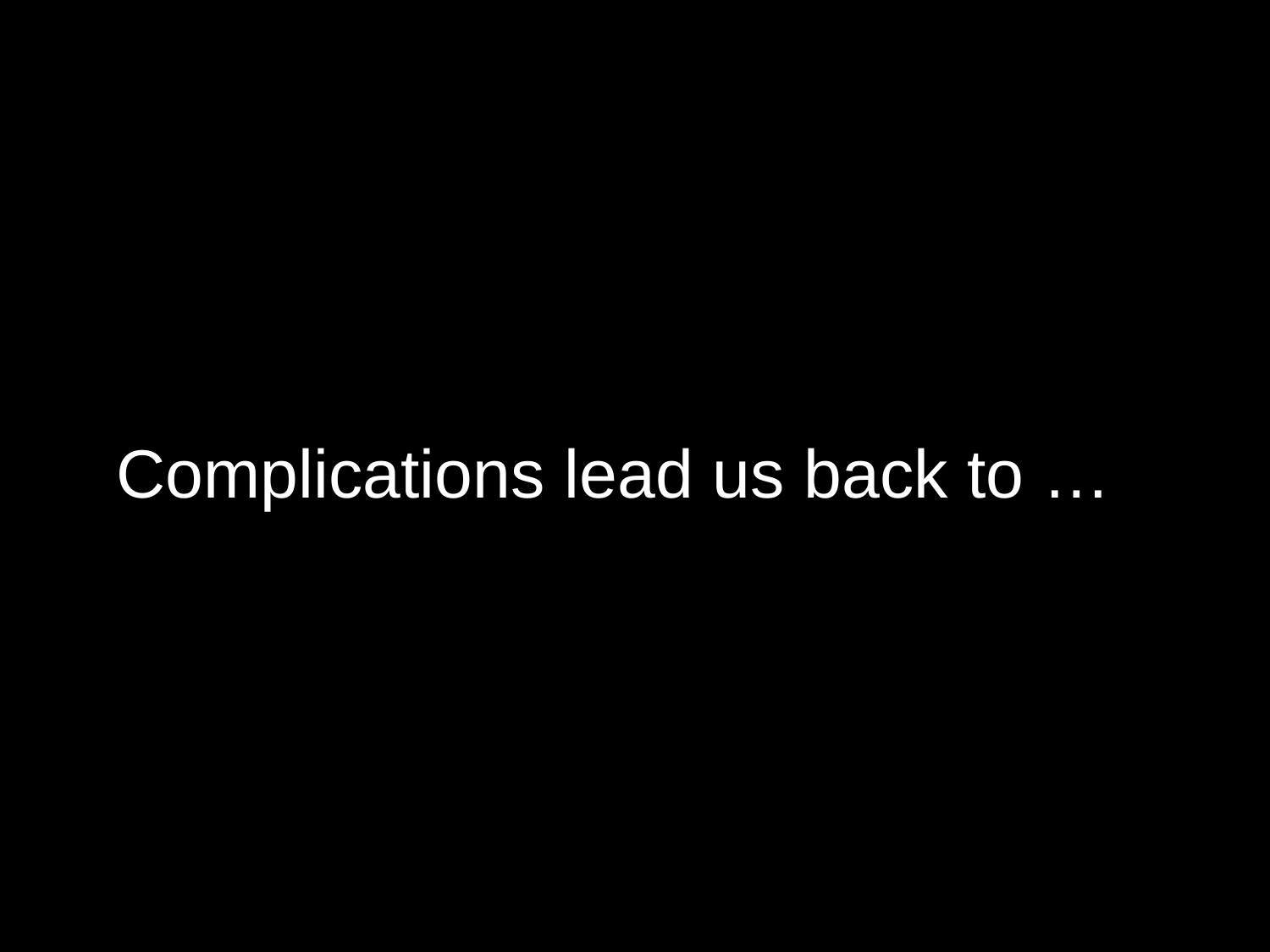

# Complications lead us back to …